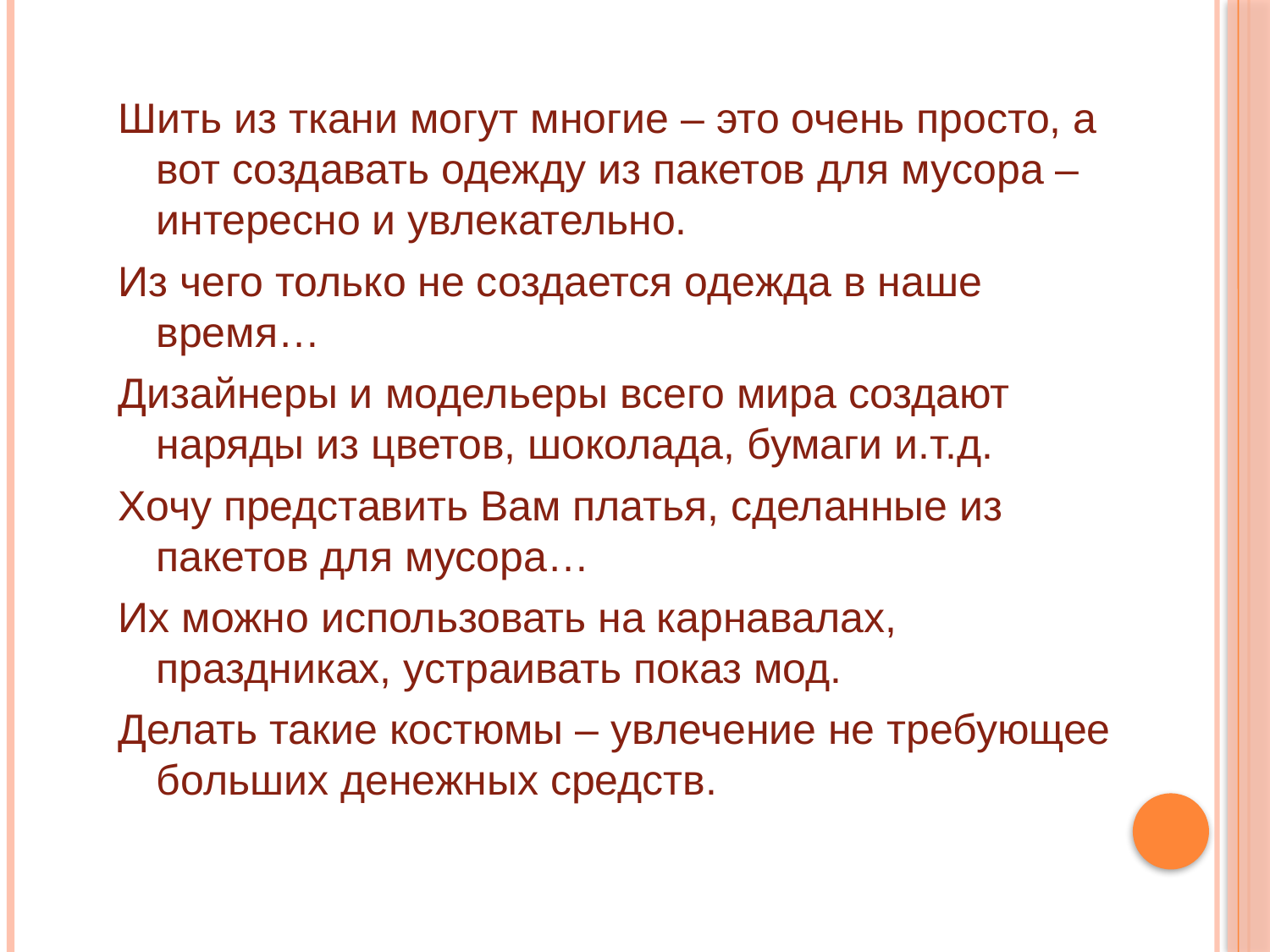

Шить из ткани могут многие – это очень просто, а вот создавать одежду из пакетов для мусора – интересно и увлекательно.
Из чего только не создается одежда в наше время…
Дизайнеры и модельеры всего мира создают наряды из цветов, шоколада, бумаги и.т.д.
Хочу представить Вам платья, сделанные из пакетов для мусора…
Их можно использовать на карнавалах, праздниках, устраивать показ мод.
Делать такие костюмы – увлечение не требующее больших денежных средств.